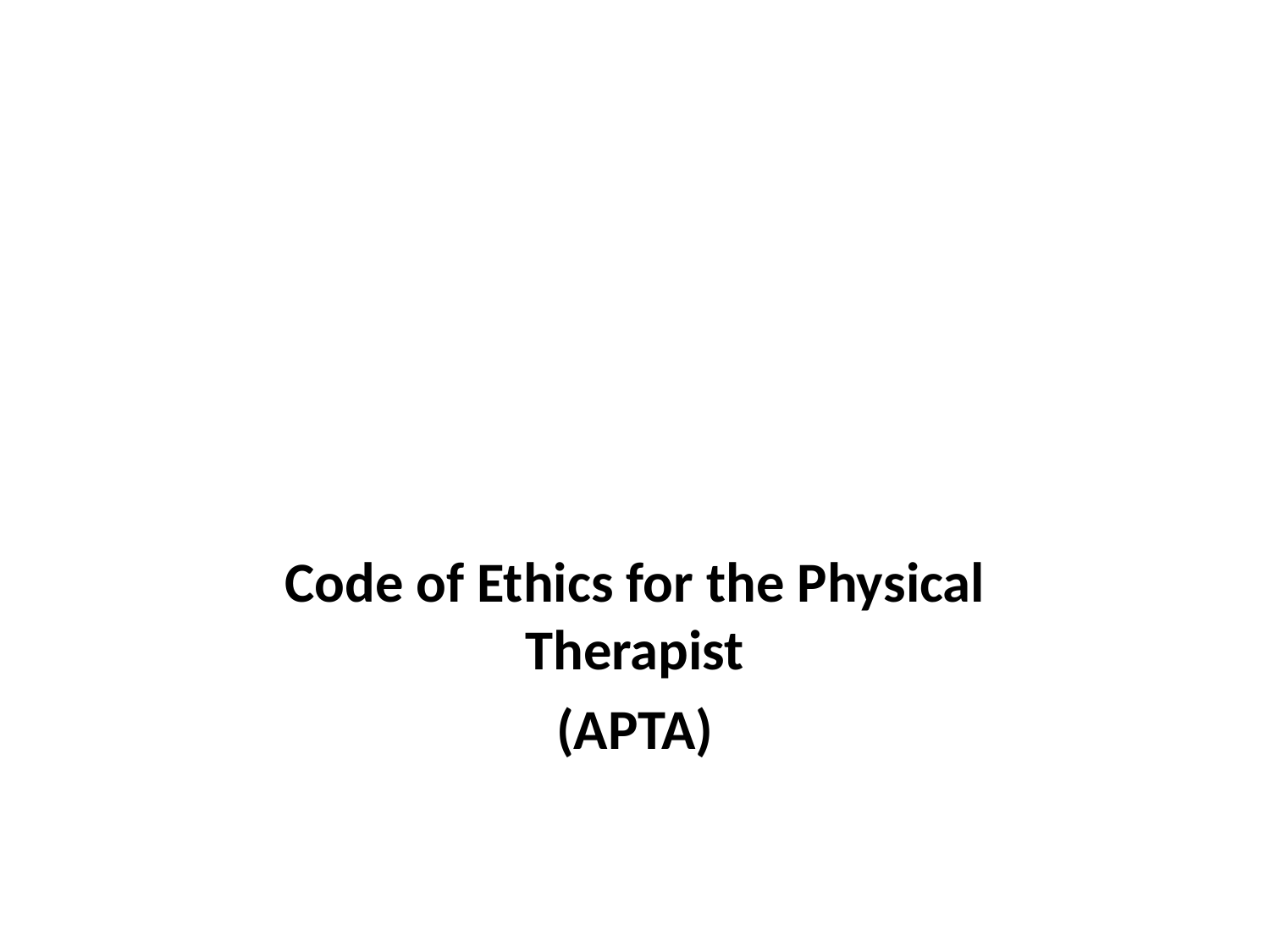

#
Code of Ethics for the Physical Therapist
(APTA)